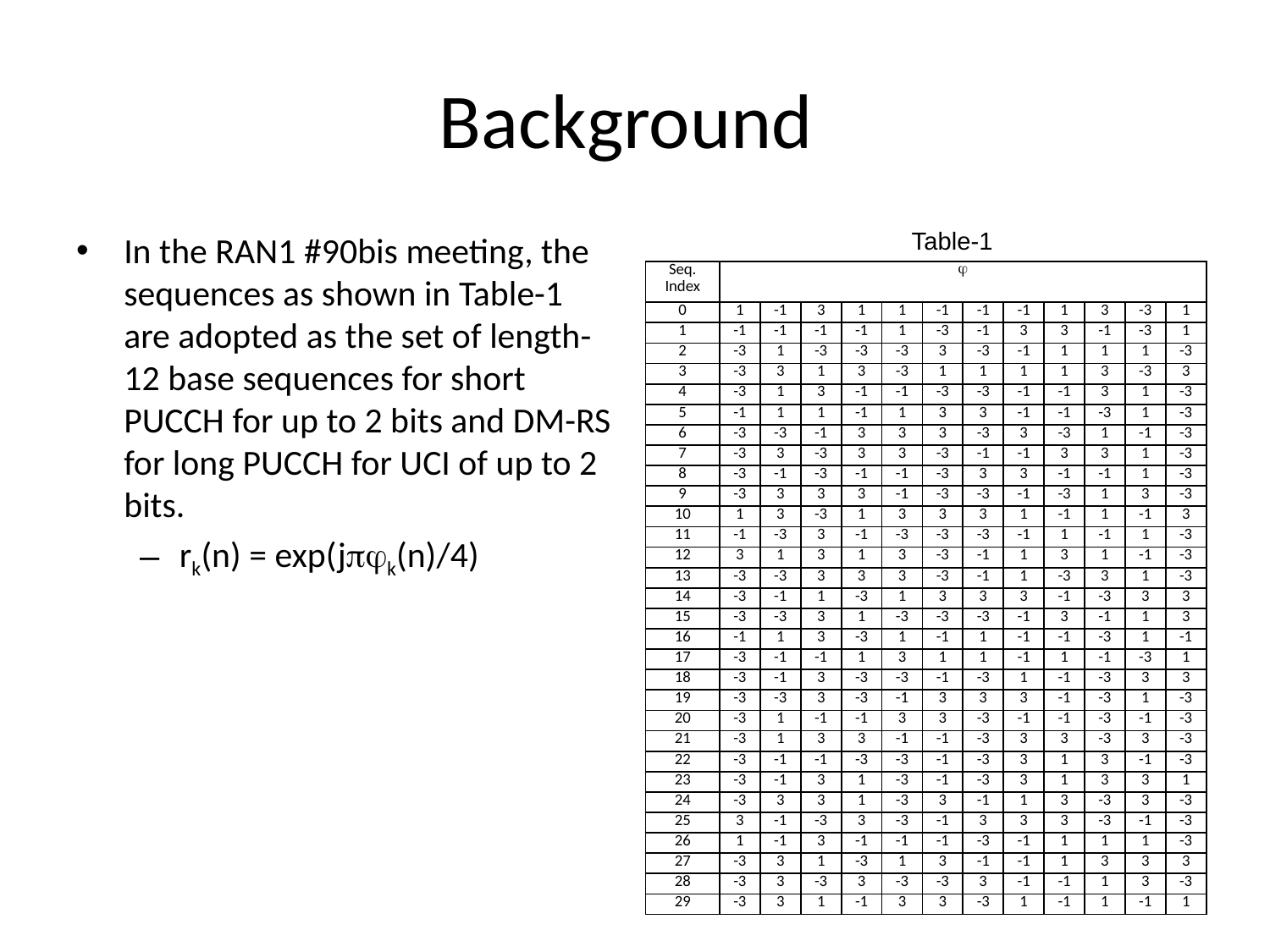

# Background
Table-1
In the RAN1 #90bis meeting, the sequences as shown in Table-1 are adopted as the set of length-12 base sequences for short PUCCH for up to 2 bits and DM-RS for long PUCCH for UCI of up to 2 bits.
rk(n) = exp(jπϕk(n)/4)
| Seq. Index | ϕ |  |  |  |  |  |  |  |  |  |  |  |
| --- | --- | --- | --- | --- | --- | --- | --- | --- | --- | --- | --- | --- |
| 0 | 1 | -1 | 3 | 1 | 1 | -1 | -1 | -1 | 1 | 3 | -3 | 1 |
| 1 | -1 | -1 | -1 | -1 | 1 | -3 | -1 | 3 | 3 | -1 | -3 | 1 |
| 2 | -3 | 1 | -3 | -3 | -3 | 3 | -3 | -1 | 1 | 1 | 1 | -3 |
| 3 | -3 | 3 | 1 | 3 | -3 | 1 | 1 | 1 | 1 | 3 | -3 | 3 |
| 4 | -3 | 1 | 3 | -1 | -1 | -3 | -3 | -1 | -1 | 3 | 1 | -3 |
| 5 | -1 | 1 | 1 | -1 | 1 | 3 | 3 | -1 | -1 | -3 | 1 | -3 |
| 6 | -3 | -3 | -1 | 3 | 3 | 3 | -3 | 3 | -3 | 1 | -1 | -3 |
| 7 | -3 | 3 | -3 | 3 | 3 | -3 | -1 | -1 | 3 | 3 | 1 | -3 |
| 8 | -3 | -1 | -3 | -1 | -1 | -3 | 3 | 3 | -1 | -1 | 1 | -3 |
| 9 | -3 | 3 | 3 | 3 | -1 | -3 | -3 | -1 | -3 | 1 | 3 | -3 |
| 10 | 1 | 3 | -3 | 1 | 3 | 3 | 3 | 1 | -1 | 1 | -1 | 3 |
| 11 | -1 | -3 | 3 | -1 | -3 | -3 | -3 | -1 | 1 | -1 | 1 | -3 |
| 12 | 3 | 1 | 3 | 1 | 3 | -3 | -1 | 1 | 3 | 1 | -1 | -3 |
| 13 | -3 | -3 | 3 | 3 | 3 | -3 | -1 | 1 | -3 | 3 | 1 | -3 |
| 14 | -3 | -1 | 1 | -3 | 1 | 3 | 3 | 3 | -1 | -3 | 3 | 3 |
| 15 | -3 | -3 | 3 | 1 | -3 | -3 | -3 | -1 | 3 | -1 | 1 | 3 |
| 16 | -1 | 1 | 3 | -3 | 1 | -1 | 1 | -1 | -1 | -3 | 1 | -1 |
| 17 | -3 | -1 | -1 | 1 | 3 | 1 | 1 | -1 | 1 | -1 | -3 | 1 |
| 18 | -3 | -1 | 3 | -3 | -3 | -1 | -3 | 1 | -1 | -3 | 3 | 3 |
| 19 | -3 | -3 | 3 | -3 | -1 | 3 | 3 | 3 | -1 | -3 | 1 | -3 |
| 20 | -3 | 1 | -1 | -1 | 3 | 3 | -3 | -1 | -1 | -3 | -1 | -3 |
| 21 | -3 | 1 | 3 | 3 | -1 | -1 | -3 | 3 | 3 | -3 | 3 | -3 |
| 22 | -3 | -1 | -1 | -3 | -3 | -1 | -3 | 3 | 1 | 3 | -1 | -3 |
| 23 | -3 | -1 | 3 | 1 | -3 | -1 | -3 | 3 | 1 | 3 | 3 | 1 |
| 24 | -3 | 3 | 3 | 1 | -3 | 3 | -1 | 1 | 3 | -3 | 3 | -3 |
| 25 | 3 | -1 | -3 | 3 | -3 | -1 | 3 | 3 | 3 | -3 | -1 | -3 |
| 26 | 1 | -1 | 3 | -1 | -1 | -1 | -3 | -1 | 1 | 1 | 1 | -3 |
| 27 | -3 | 3 | 1 | -3 | 1 | 3 | -1 | -1 | 1 | 3 | 3 | 3 |
| 28 | -3 | 3 | -3 | 3 | -3 | -3 | 3 | -1 | -1 | 1 | 3 | -3 |
| 29 | -3 | 3 | 1 | -1 | 3 | 3 | -3 | 1 | -1 | 1 | -1 | 1 |